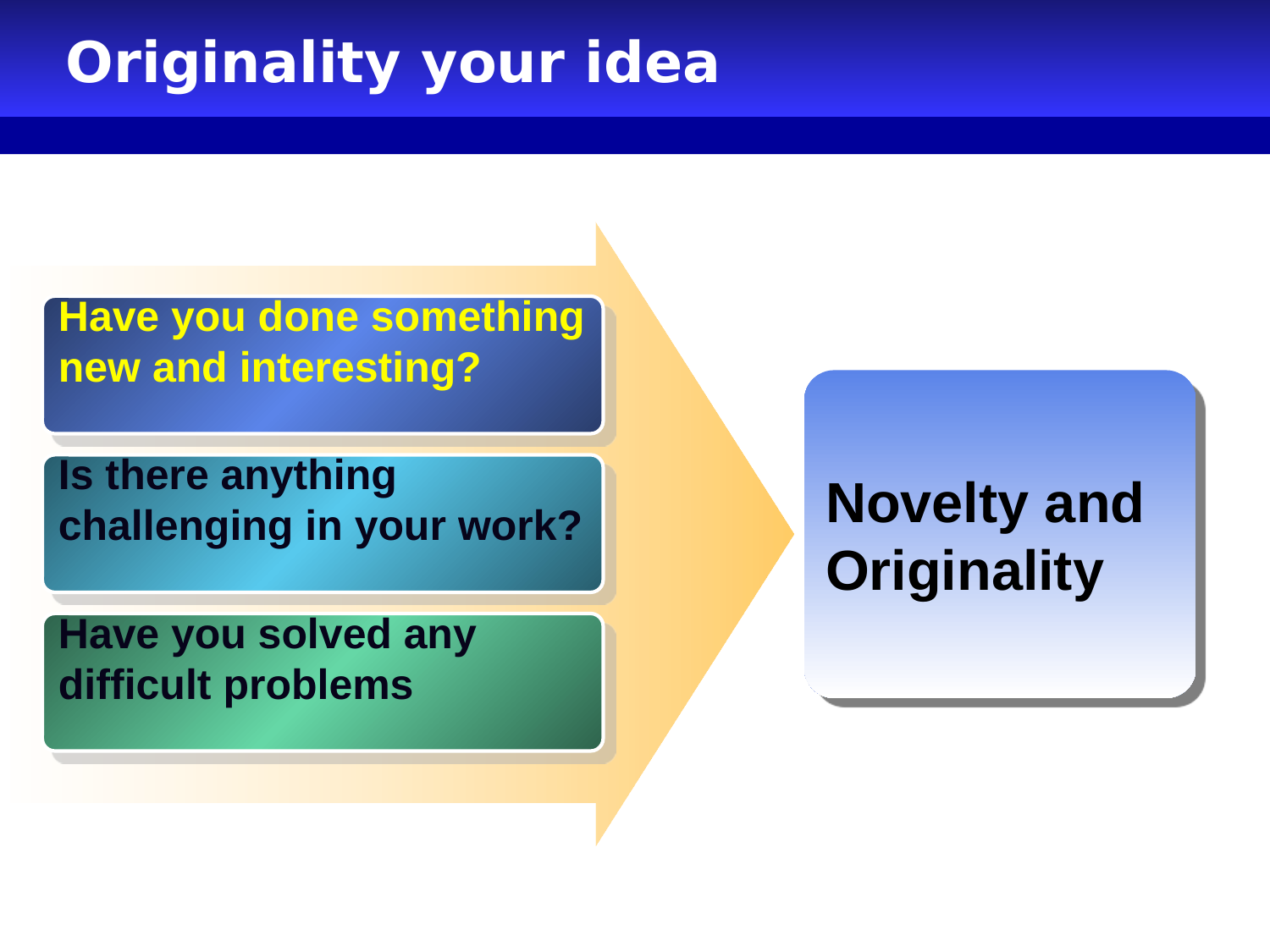

# Originality your idea

Have you done something
new and interesting?

Novelty and Originality
Is there anything
challenging in your work?

Have you solved any
difficult problems